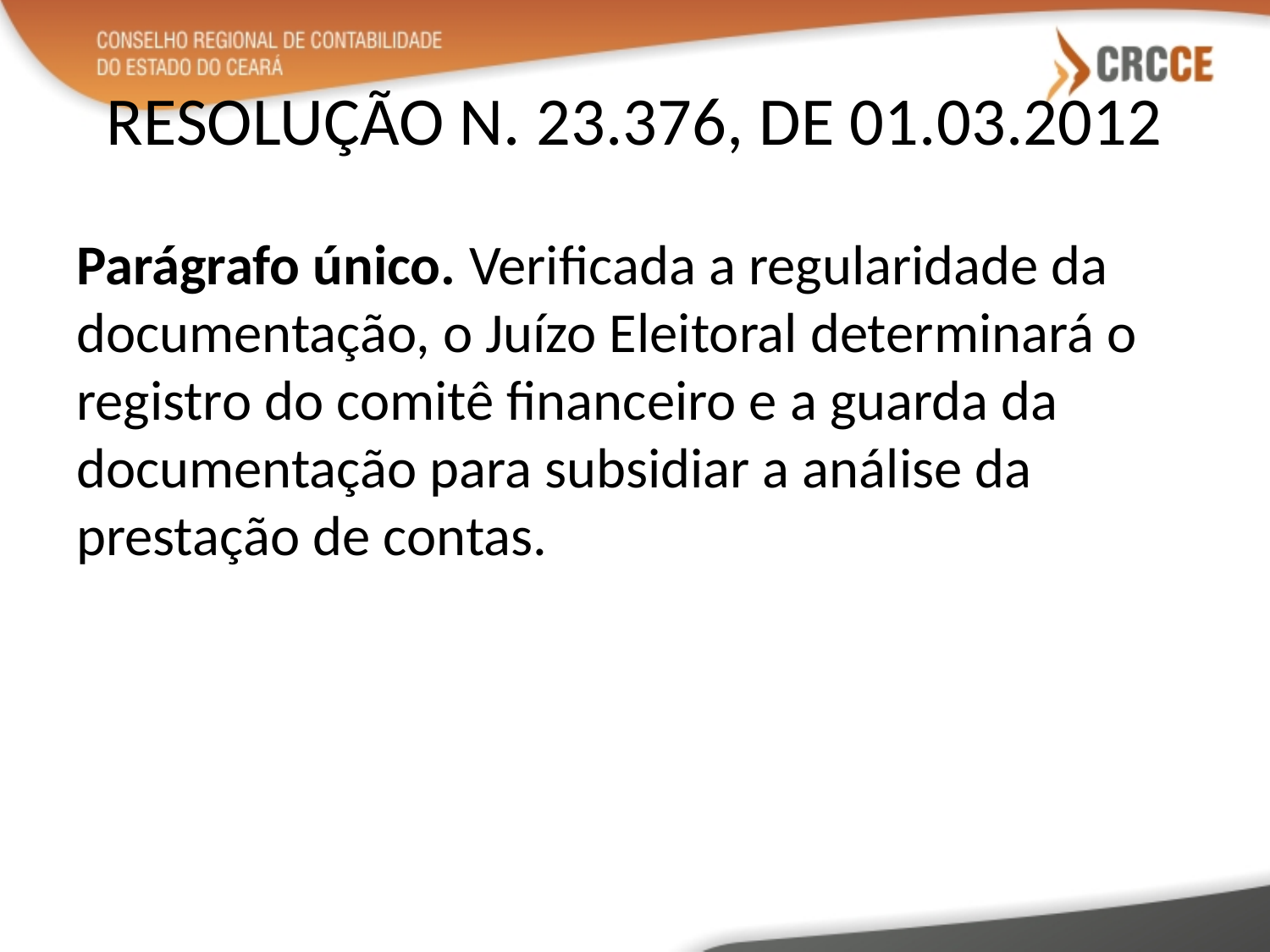

# RESOLUÇÃO N. 23.376, DE 01.03.2012
Parágrafo único. Verificada a regularidade da documentação, o Juízo Eleitoral determinará o registro do comitê financeiro e a guarda da documentação para subsidiar a análise da prestação de contas.